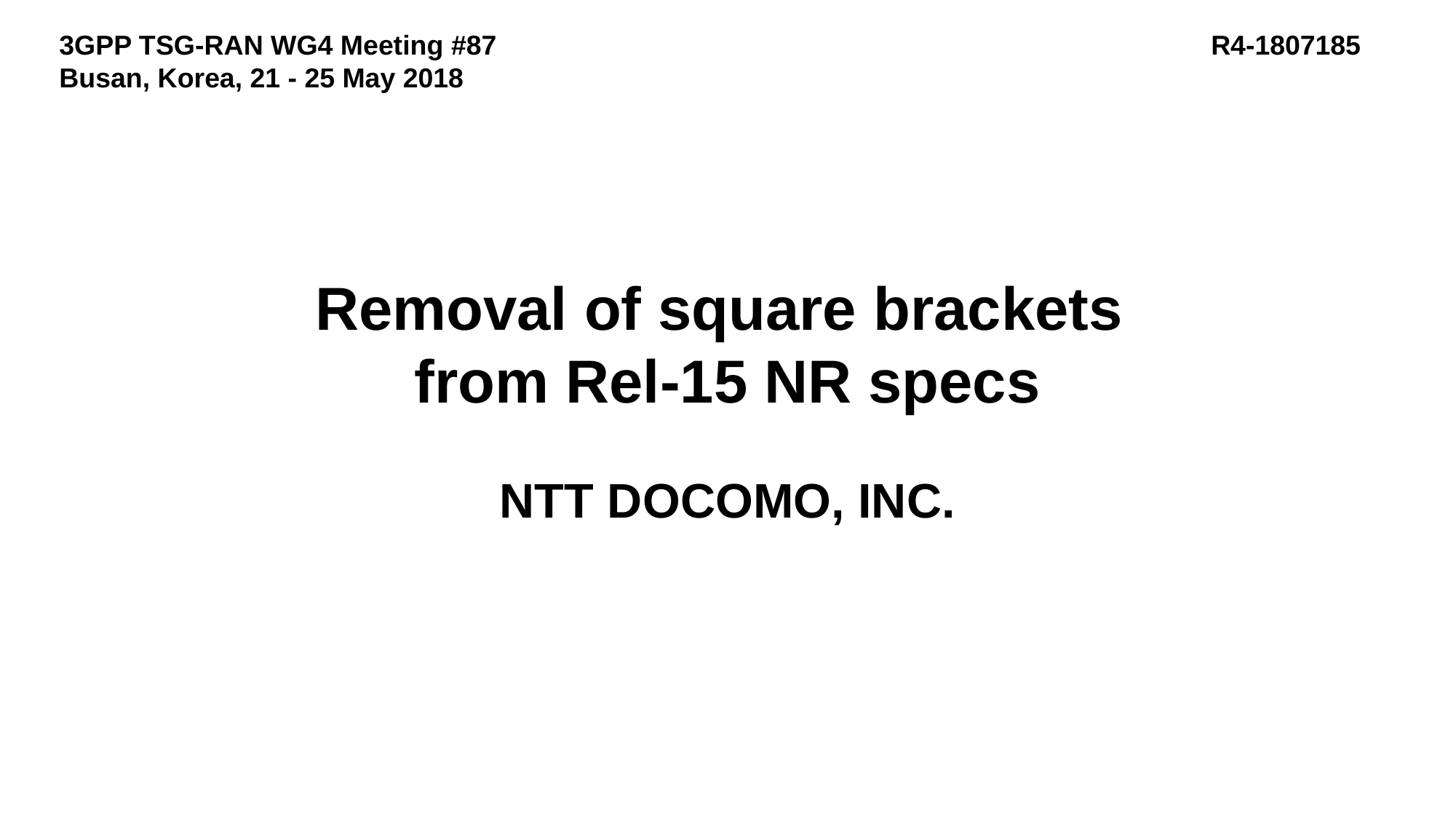

R4-1807185
3GPP TSG-RAN WG4 Meeting #87
Busan, Korea, 21 - 25 May 2018
# Removal of square brackets from Rel-15 NR specs
NTT DOCOMO, INC.